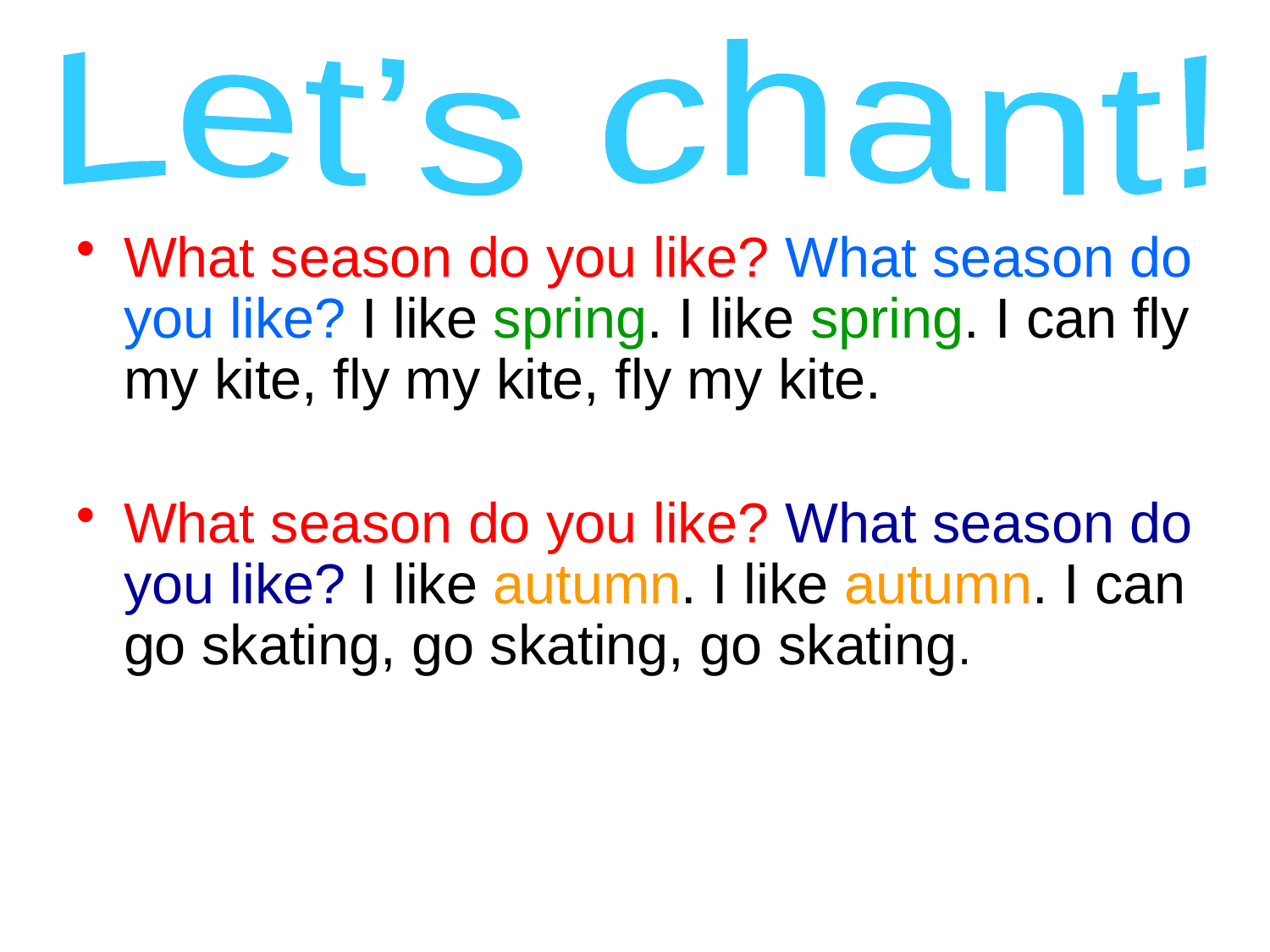

Let’s chant!
What season do you like? What season do you like? I like spring. I like spring. I can fly my kite, fly my kite, fly my kite.

What season do you like? What season do you like? I like autumn. I like autumn. I can go skating, go skating, go skating.